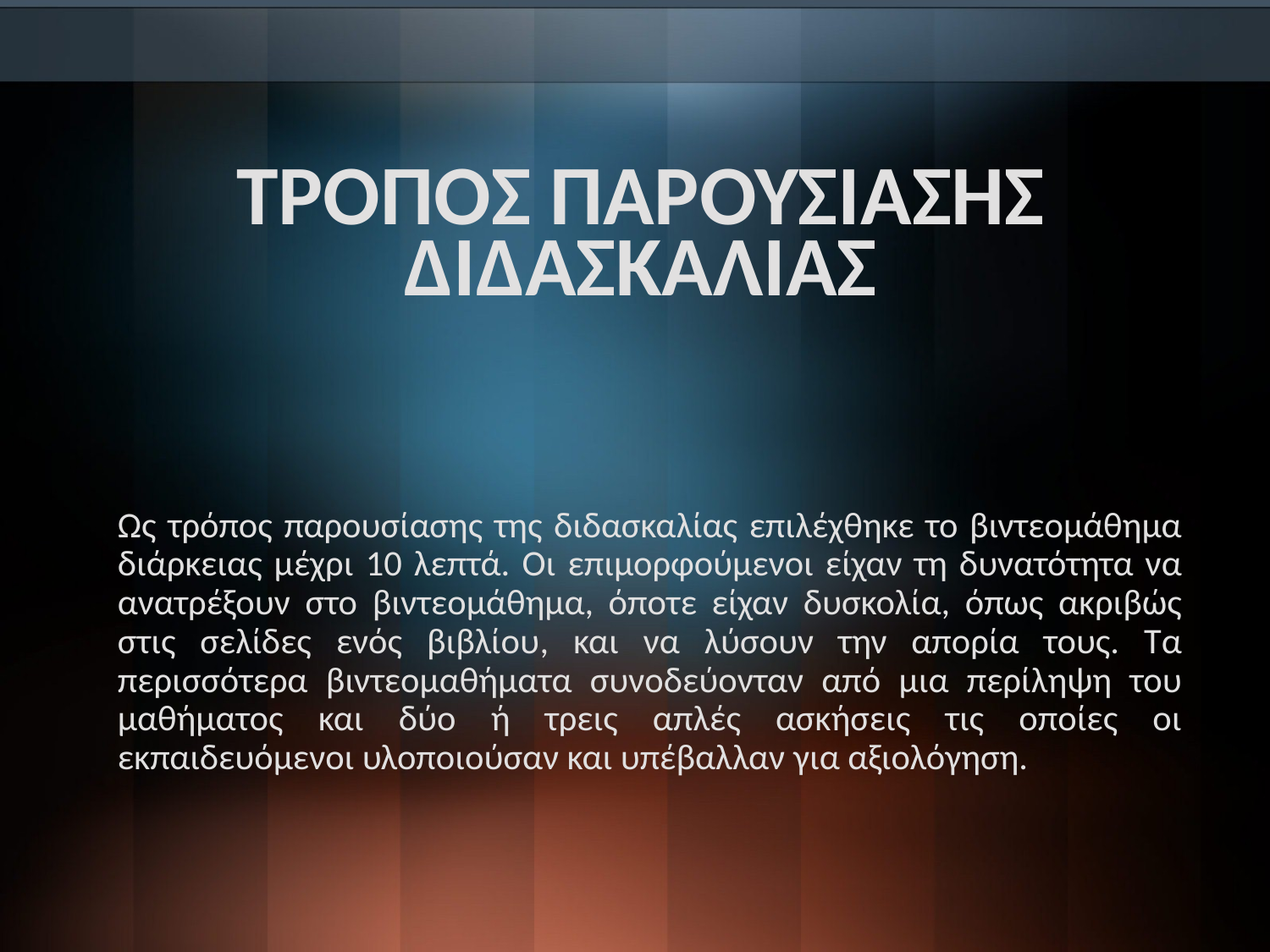

ΤΡΟΠΟΣ ΠΑΡΟΥΣΙΑΣΗΣ ΔΙΔΑΣΚΑΛΙΑΣ
Ως τρόπος παρουσίασης της διδασκαλίας επιλέχθηκε το βιντεομάθημα διάρκειας μέχρι 10 λεπτά. Οι επιμορφούμενοι είχαν τη δυνατότητα να ανατρέξουν στο βιντεομάθημα, όποτε είχαν δυσκολία, όπως ακριβώς στις σελίδες ενός βιβλίου, και να λύσουν την απορία τους. Τα περισσότερα βιντεομαθήματα συνοδεύονταν από μια περίληψη του μαθήματος και δύο ή τρεις απλές ασκήσεις τις οποίες οι εκπαιδευόμενοι υλοποιούσαν και υπέβαλλαν για αξιολόγηση.